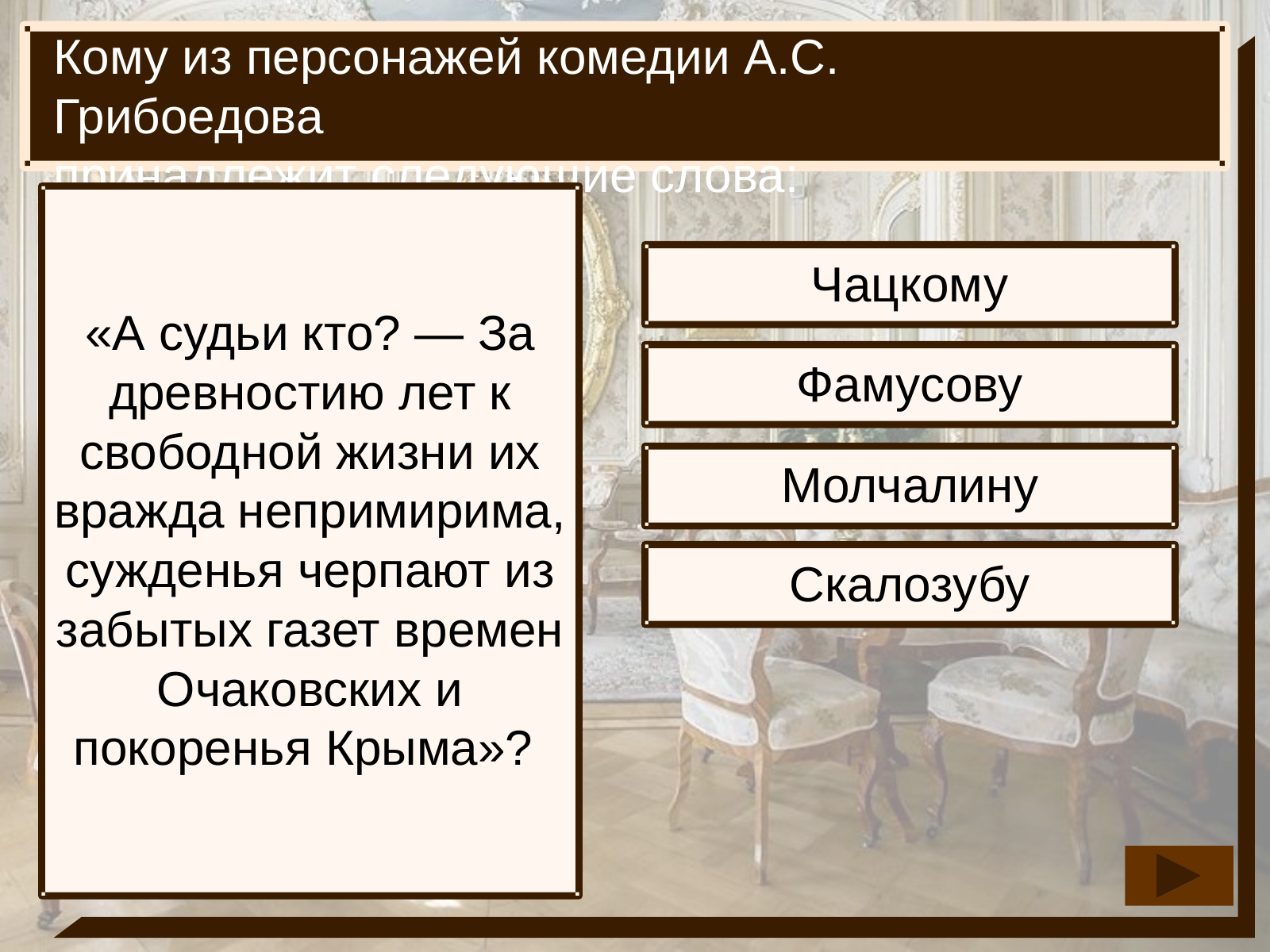

Кому из персонажей комедии А.С. Грибоедова
принадлежит следующие слова:

«А судьи кто? — За древностию лет к свободной жизни их вражда непримирима, сужденья черпают из забытых газет времен Очаковских и покоренья Крыма»?

Чацкому

Фамусову

Молчалину

Скалозубу